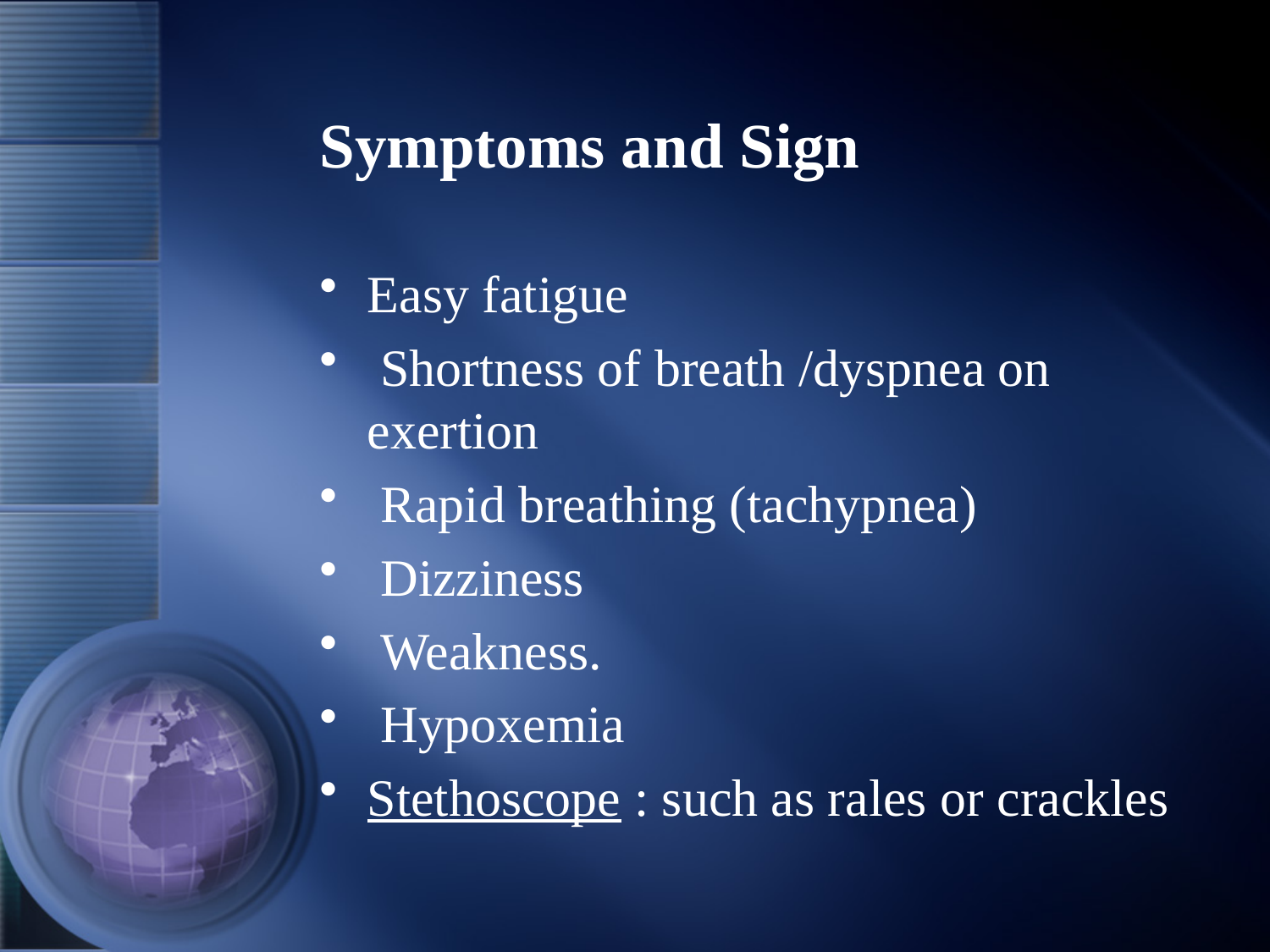

# Symptoms and Sign
Easy fatigue
 Shortness of breath /dyspnea on exertion
 Rapid breathing (tachypnea)
 Dizziness
 Weakness.
 Hypoxemia
Stethoscope : such as rales or crackles